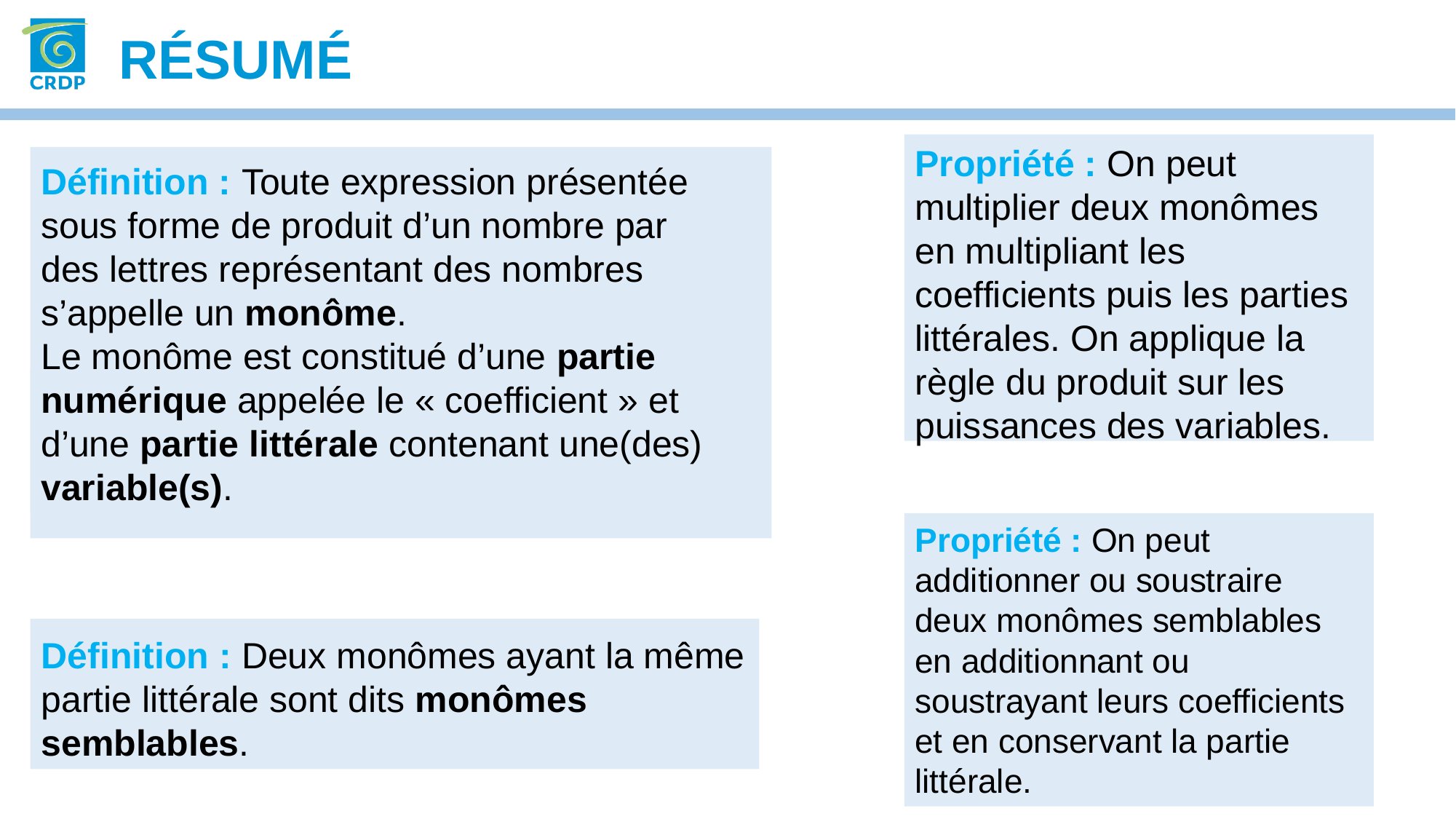

Résumé
Propriété : On peut multiplier deux monômes en multipliant les coefficients puis les parties littérales. On applique la règle du produit sur les puissances des variables.

Définition : Toute expression présentée sous forme de produit d’un nombre par des lettres représentant des nombres s’appelle un monôme.
Le monôme est constitué d’une partie numérique appelée le « coefficient » et d’une partie littérale contenant une(des) variable(s).
Propriété : On peut additionner ou soustraire deux monômes semblables en additionnant ou soustrayant leurs coefficients et en conservant la partie littérale.
Définition : Deux monômes ayant la même partie littérale sont dits monômes semblables.